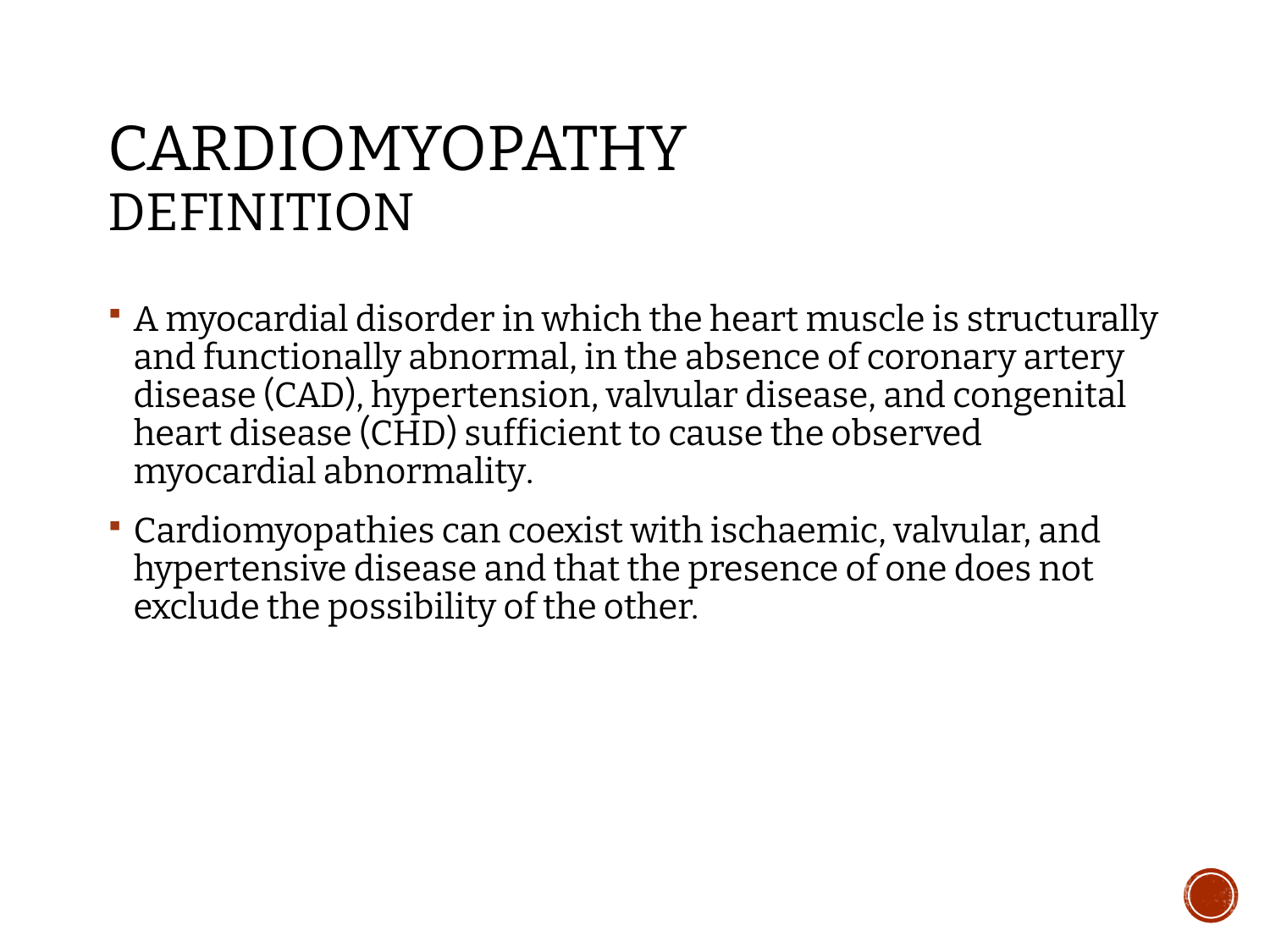

# Cardiomyopathy definition
A myocardial disorder in which the heart muscle is structurally and functionally abnormal, in the absence of coronary artery disease (CAD), hypertension, valvular disease, and congenital heart disease (CHD) sufficient to cause the observed myocardial abnormality.
Cardiomyopathies can coexist with ischaemic, valvular, and hypertensive disease and that the presence of one does not exclude the possibility of the other.